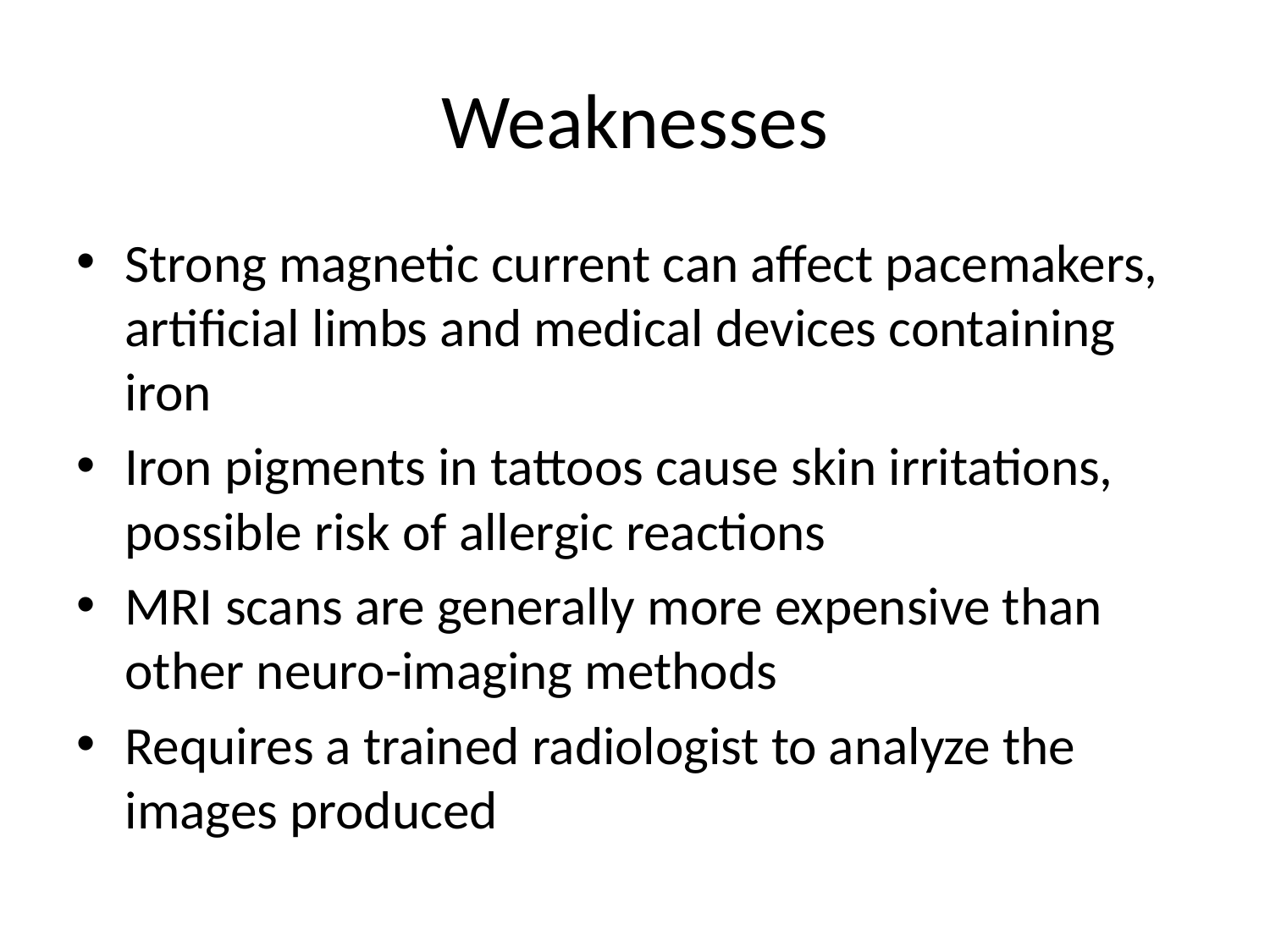

# Weaknesses
Strong magnetic current can affect pacemakers, artificial limbs and medical devices containing iron
Iron pigments in tattoos cause skin irritations, possible risk of allergic reactions
MRI scans are generally more expensive than other neuro-imaging methods
Requires a trained radiologist to analyze the images produced